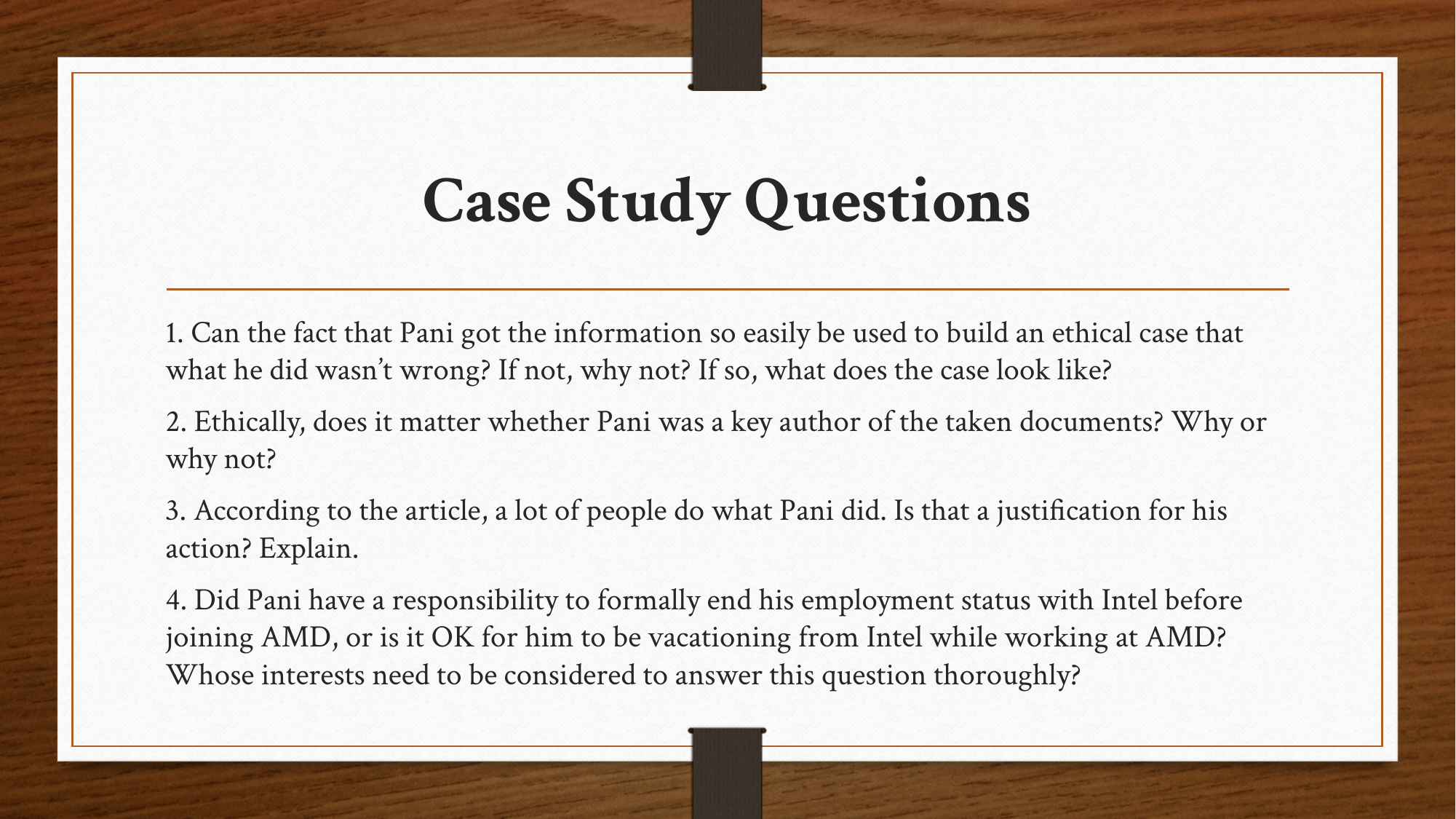

# Case Study Questions
1. Can the fact that Pani got the information so easily be used to build an ethical case that what he did wasn’t wrong? If not, why not? If so, what does the case look like?
2. Ethically, does it matter whether Pani was a key author of the taken documents? Why or why not?
3. According to the article, a lot of people do what Pani did. Is that a justification for his action? Explain.
4. Did Pani have a responsibility to formally end his employment status with Intel before joining AMD, or is it OK for him to be vacationing from Intel while working at AMD? Whose interests need to be considered to answer this question thoroughly?